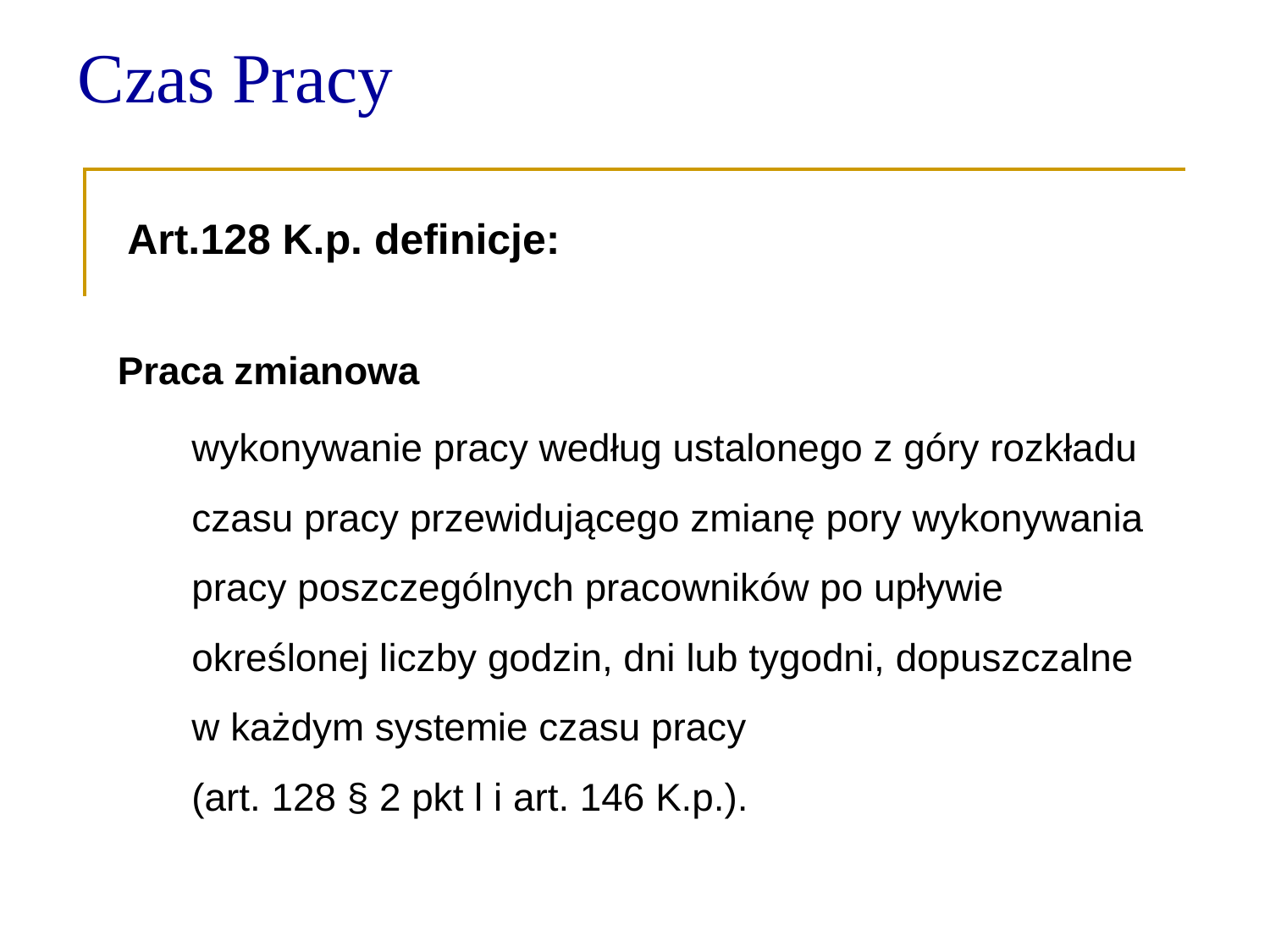

# Czas Pracy
Art.128 K.p. definicje:
Praca zmianowa
	wykonywanie pracy według ustalonego z góry rozkładu czasu pracy przewidującego zmianę pory wykonywania pracy poszczególnych pracowników po upływie określonej liczby godzin, dni lub tygodni, dopuszczalne
w każdym systemie czasu pracy
(art. 128 § 2 pkt l i art. 146 K.p.).